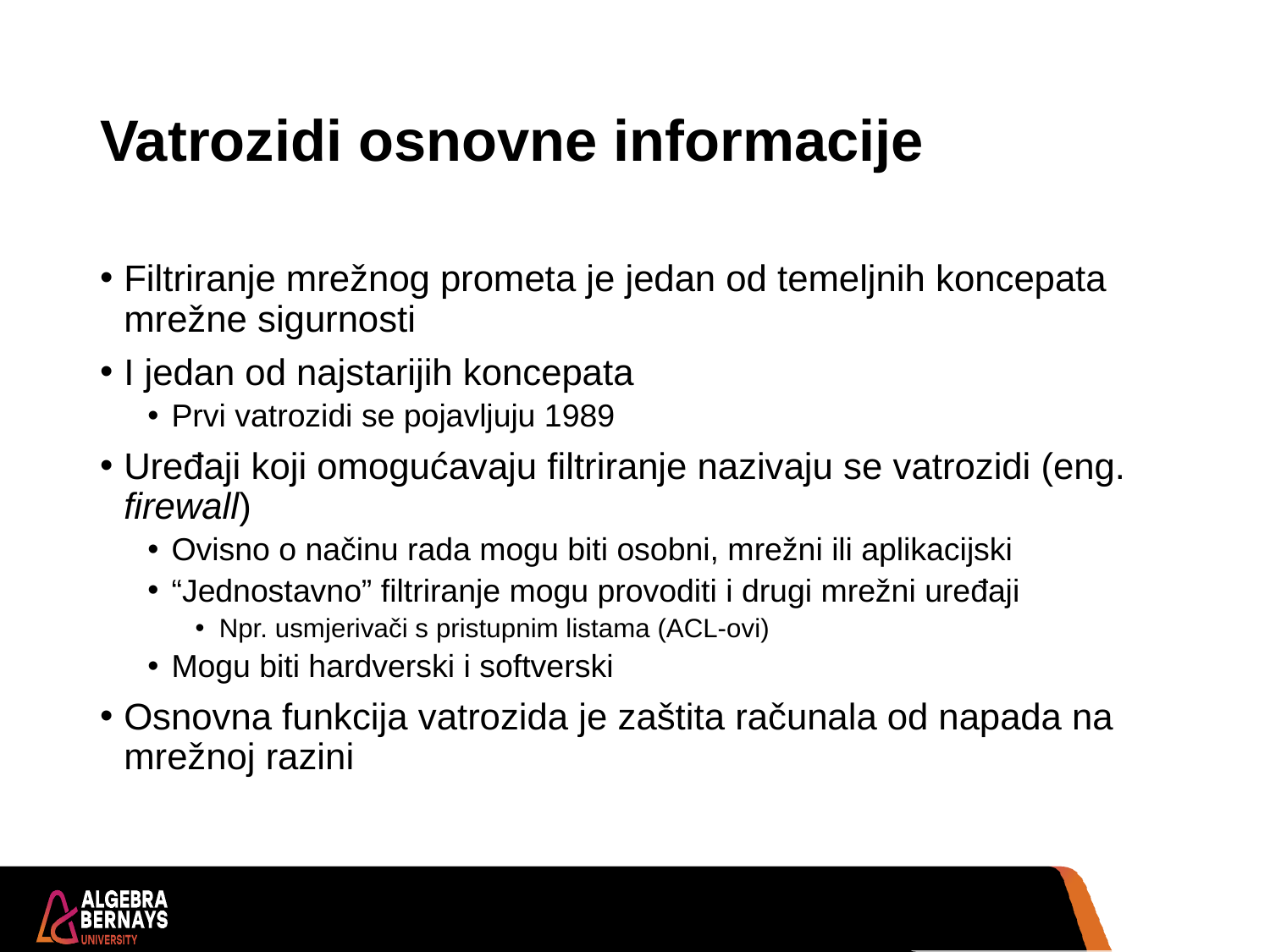

# Vatrozidi osnovne informacije
Filtriranje mrežnog prometa je jedan od temeljnih koncepata mrežne sigurnosti
I jedan od najstarijih koncepata
Prvi vatrozidi se pojavljuju 1989
Uređaji koji omogućavaju filtriranje nazivaju se vatrozidi (eng. firewall)
Ovisno o načinu rada mogu biti osobni, mrežni ili aplikacijski
“Jednostavno” filtriranje mogu provoditi i drugi mrežni uređaji
Npr. usmjerivači s pristupnim listama (ACL-ovi)
Mogu biti hardverski i softverski
Osnovna funkcija vatrozida je zaštita računala od napada na mrežnoj razini